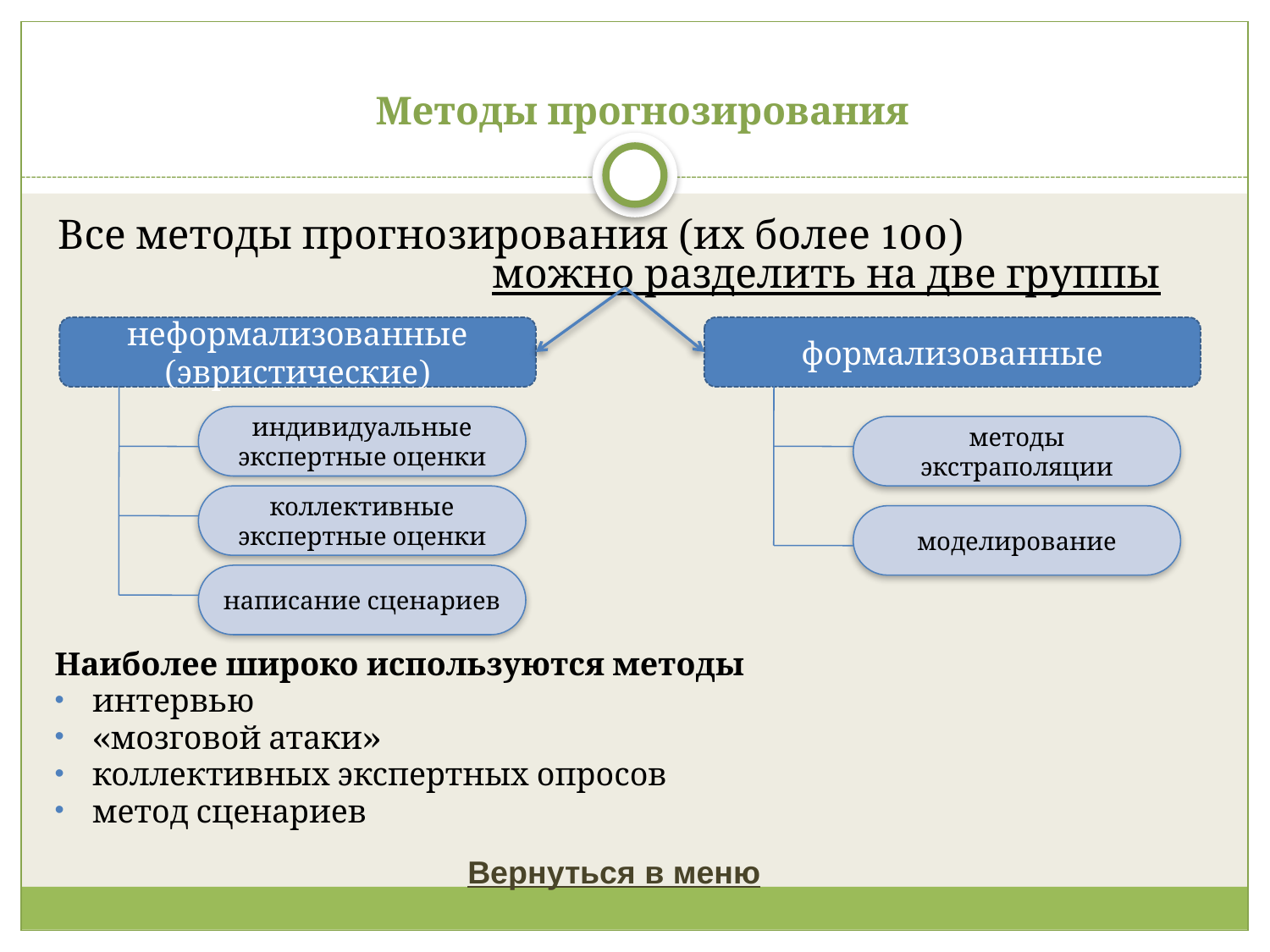

# Методы прогнозирования
Все методы прогнозирования (их более 100)                                                              можно разделить на две группы

Наиболее широко используются методы
интервью
«мозговой атаки»
коллективных экспертных опросов
метод сценариев

неформализованные (эвристические)
формализованные
индивидуальные экспертные оценки
методы экстраполяции
коллективные экспертные оценки
моделирование
написание сценариев
Вернуться в меню